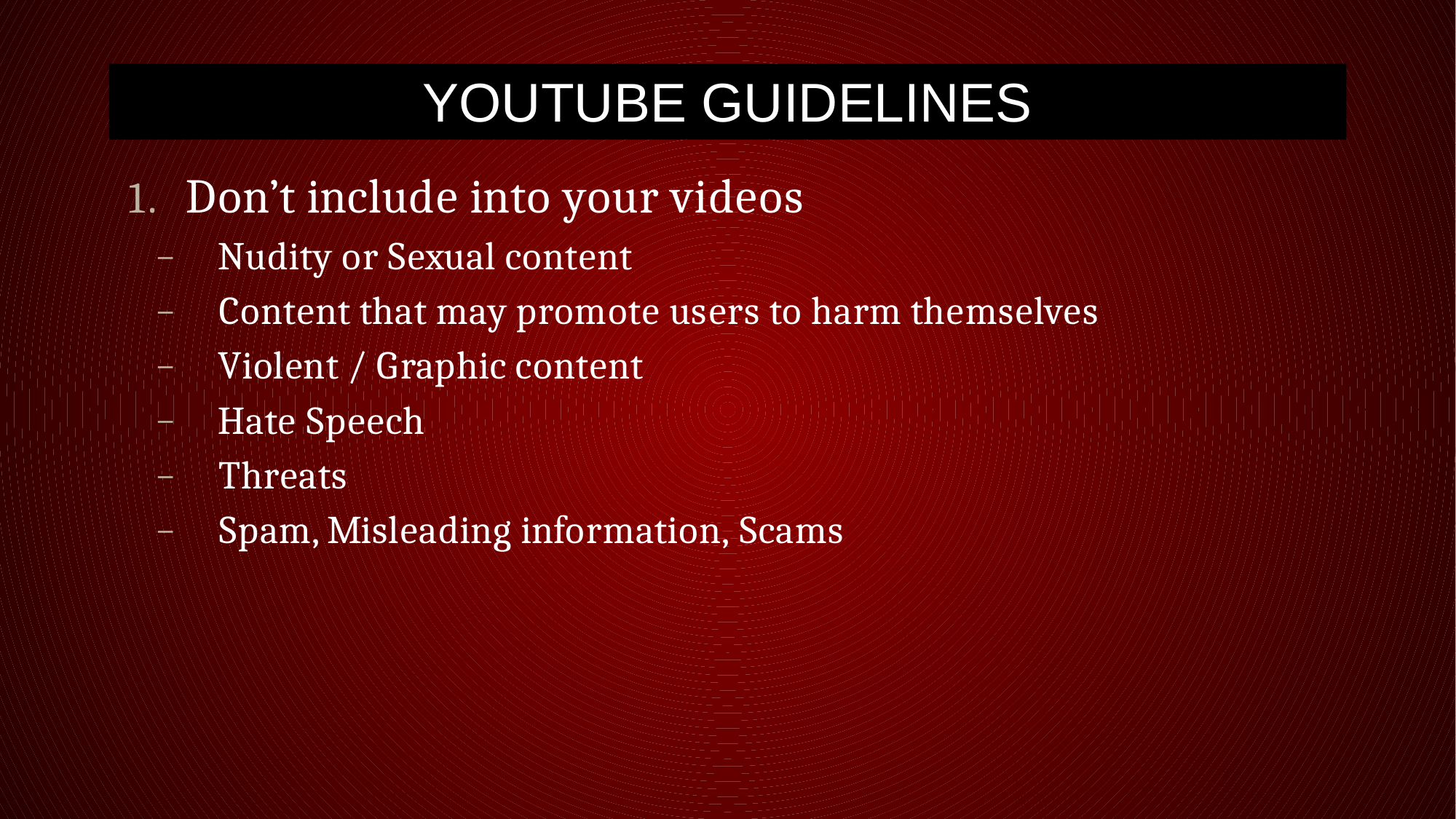

# Youtube guidelines
Don’t include into your videos
Nudity or Sexual content
Content that may promote users to harm themselves
Violent / Graphic content
Hate Speech
Threats
Spam, Misleading information, Scams